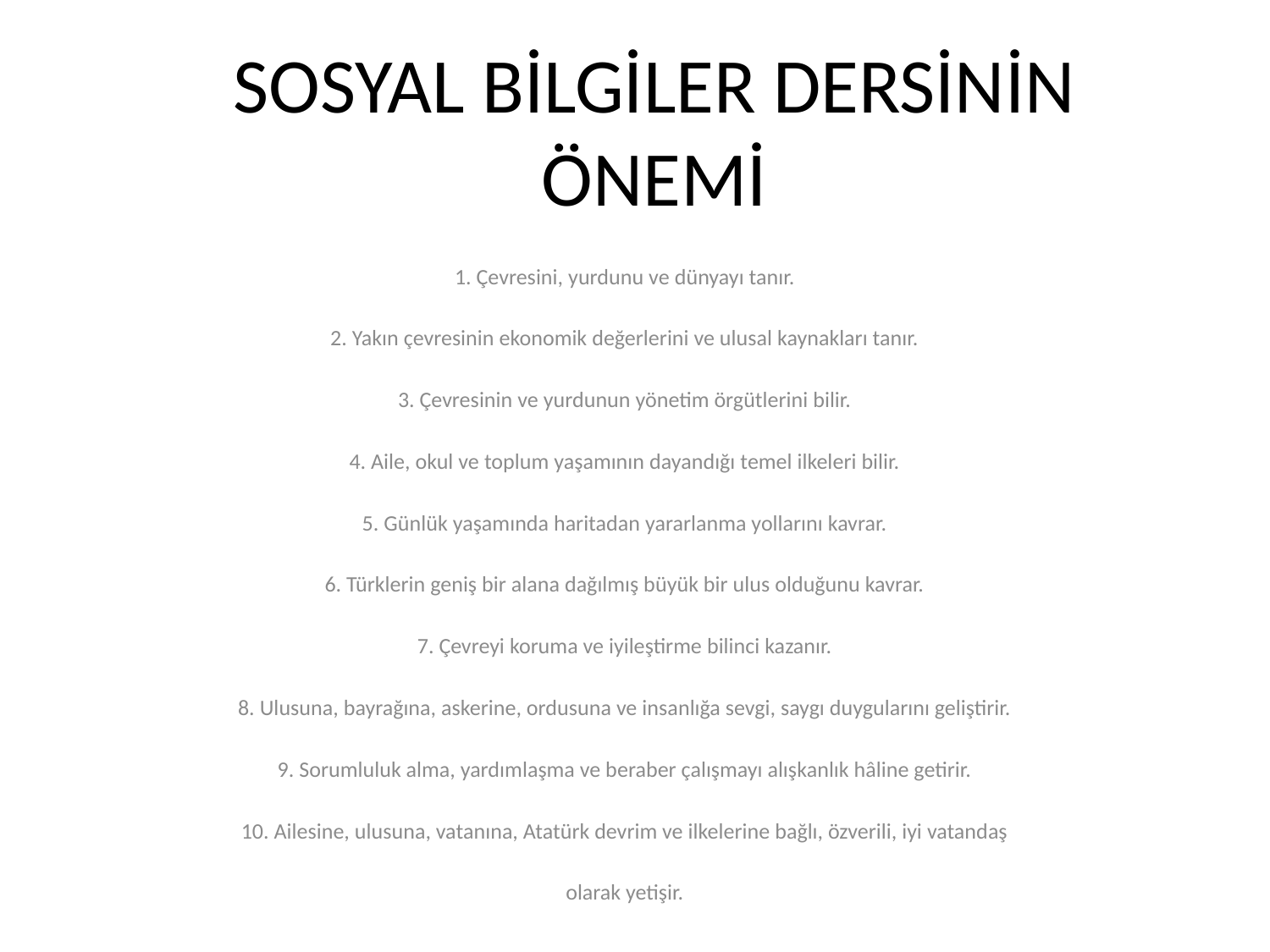

# SOSYAL BİLGİLER DERSİNİN ÖNEMİ
1. Çevresini, yurdunu ve dünyayı tanır.

2. Yakın çevresinin ekonomik değerlerini ve ulusal kaynakları tanır.

3. Çevresinin ve yurdunun yönetim örgütlerini bilir.

4. Aile, okul ve toplum yaşamının dayandığı temel ilkeleri bilir.

5. Günlük yaşamında haritadan yararlanma yollarını kavrar.

6. Türklerin geniş bir alana dağılmış büyük bir ulus olduğunu kavrar.

7. Çevreyi koruma ve iyileştirme bilinci kazanır.

8. Ulusuna, bayrağına, askerine, ordusuna ve insanlığa sevgi, saygı duygularını geliştirir.

9. Sorumluluk alma, yardımlaşma ve beraber çalışmayı alışkanlık hâline getirir.

10. Ailesine, ulusuna, vatanına, Atatürk devrim ve ilkelerine bağlı, özverili, iyi vatandaş

olarak yetişir.